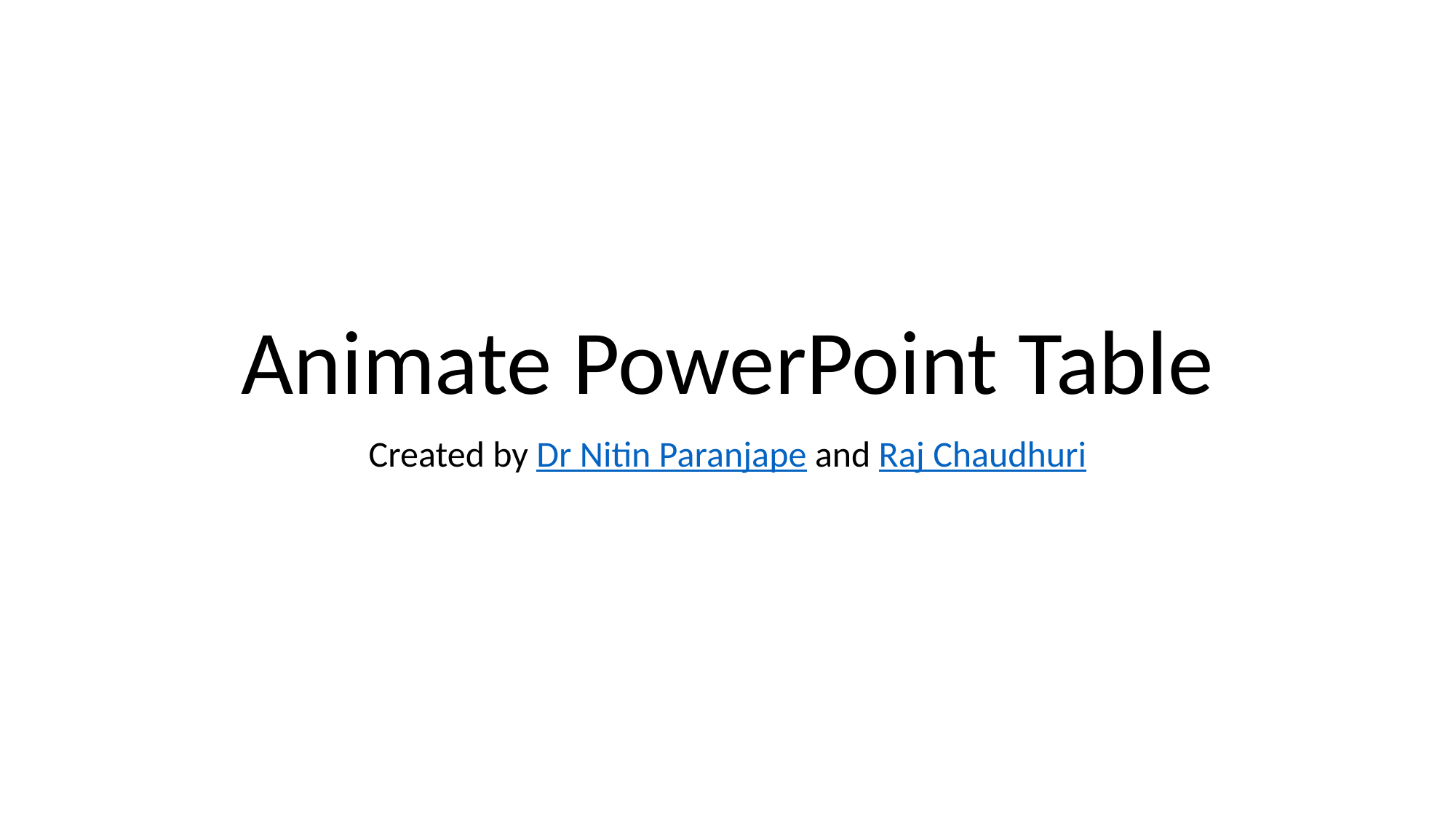

# Animate PowerPoint Table
Created by Dr Nitin Paranjape and Raj Chaudhuri